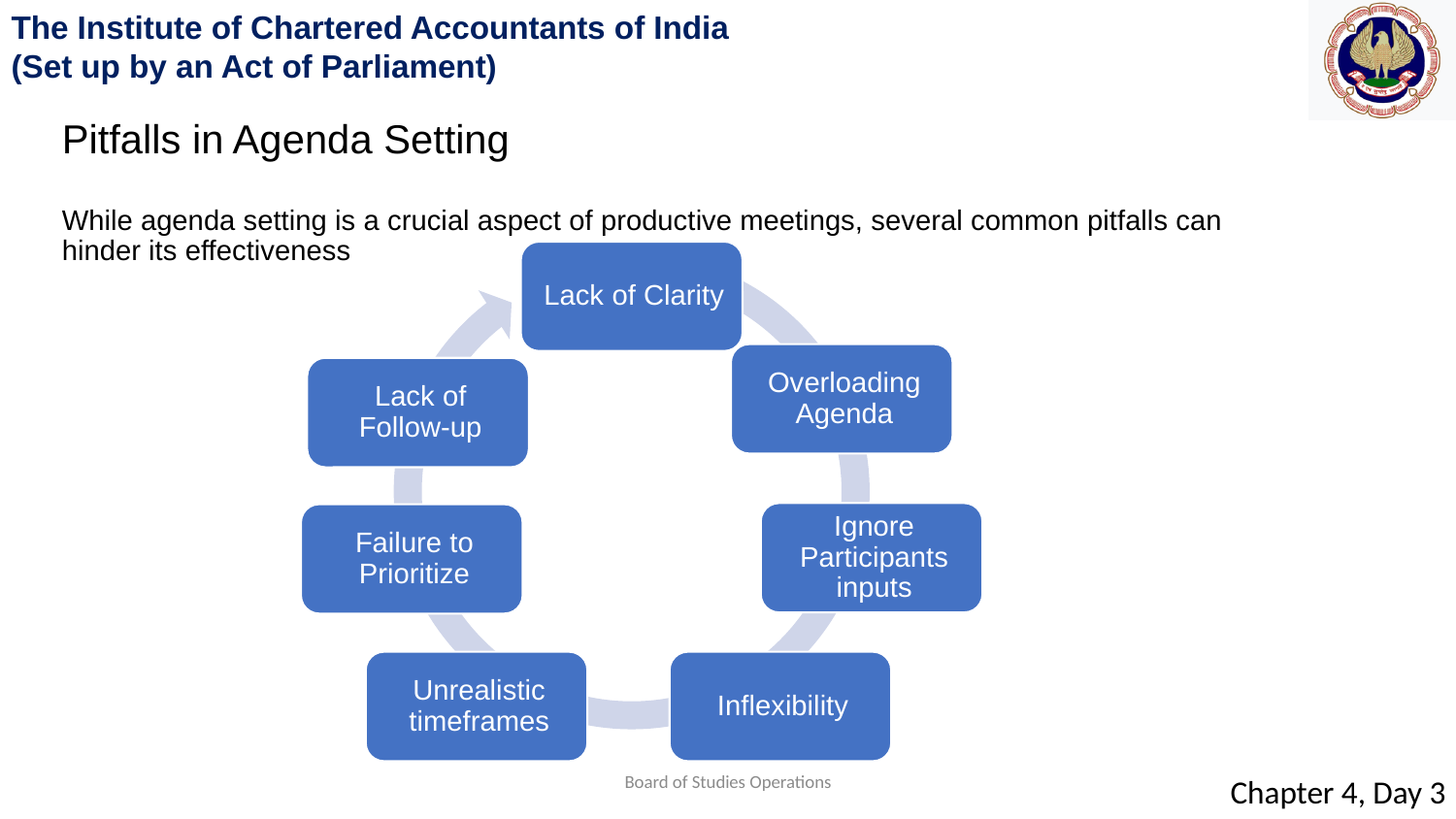

Pitfalls in Agenda Setting
While agenda setting is a crucial aspect of productive meetings, several common pitfalls can hinder its effectiveness
Lack of Clarity
Overloading Agenda
Ignore Participants inputs
Inflexibility
Unrealistic timeframes
Failure to Prioritize
Lack of Follow-up
Board of Studies Operations